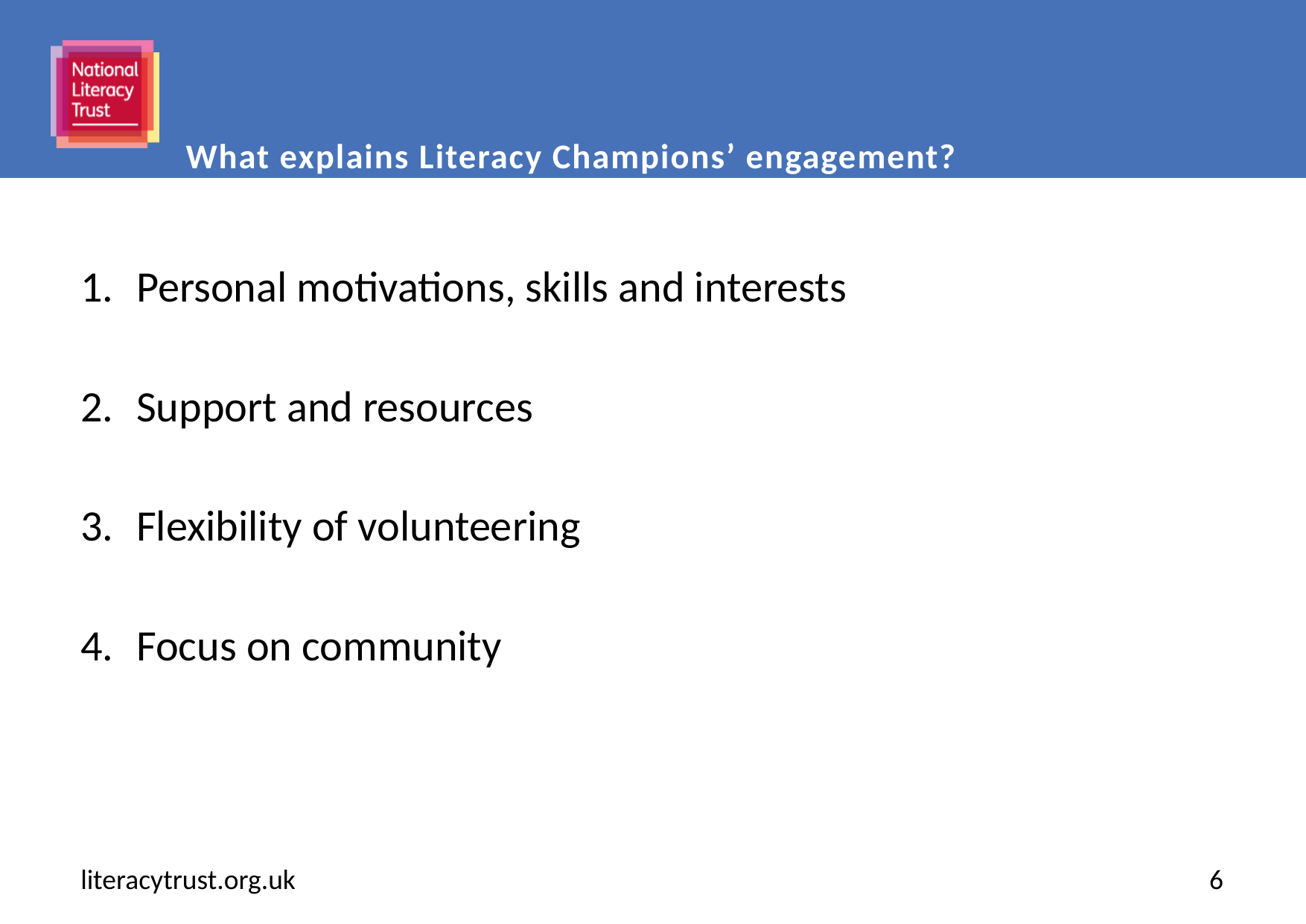

# What explains Literacy Champions’ engagement?
Personal motivations, skills and interests

Support and resources

Flexibility of volunteering

Focus on community

literacytrust.org.uk